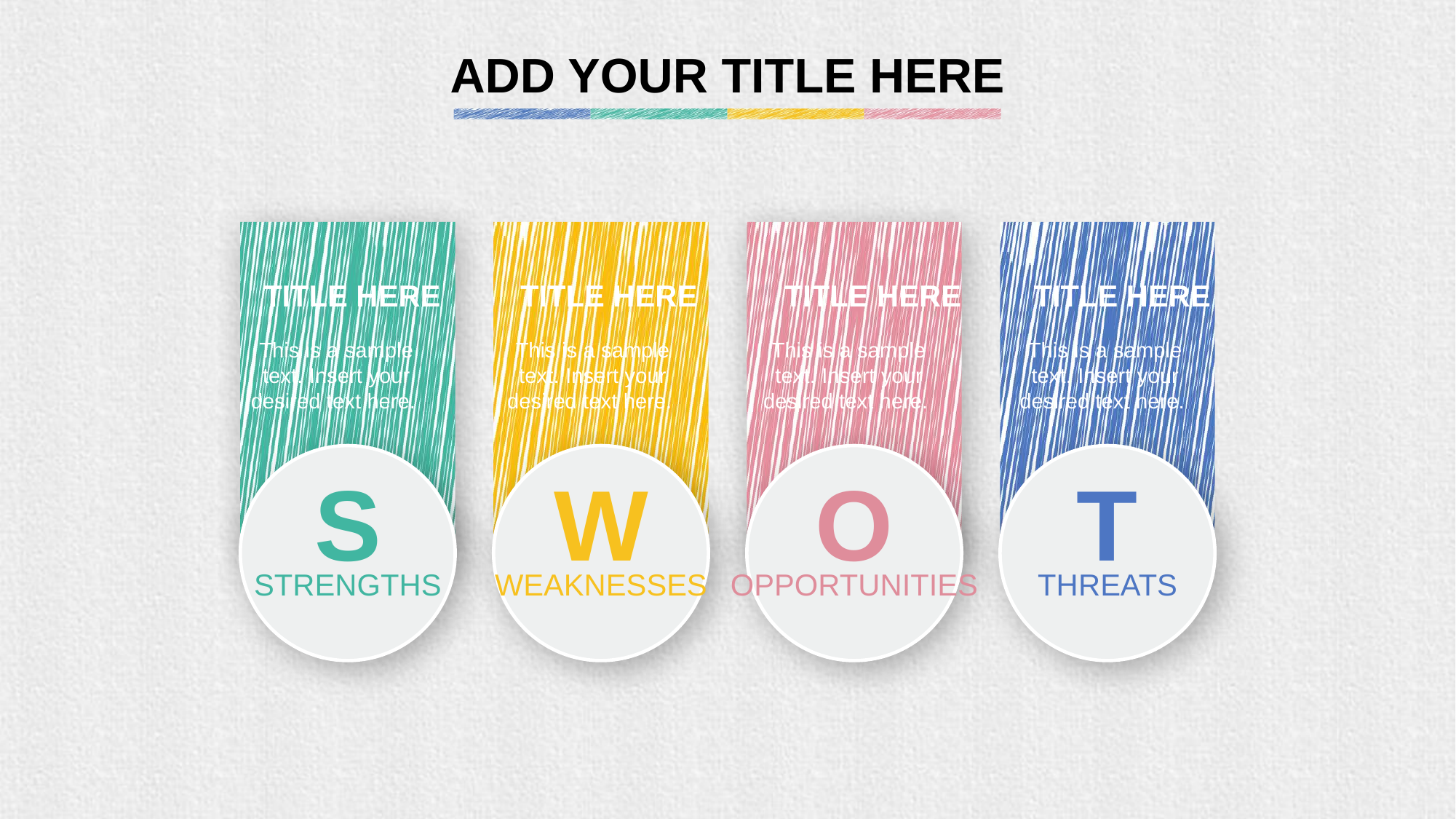

ADD YOUR TITLE HERE

TITLE HERE
This is a sample text. Insert your desired text here.
TITLE HERE
This is a sample text. Insert your desired text here.
TITLE HERE
This is a sample text. Insert your desired text here.
TITLE HERE
This is a sample text. Insert your desired text here.

S
W
O
T
strengths
weaknesses
opportunities
threats